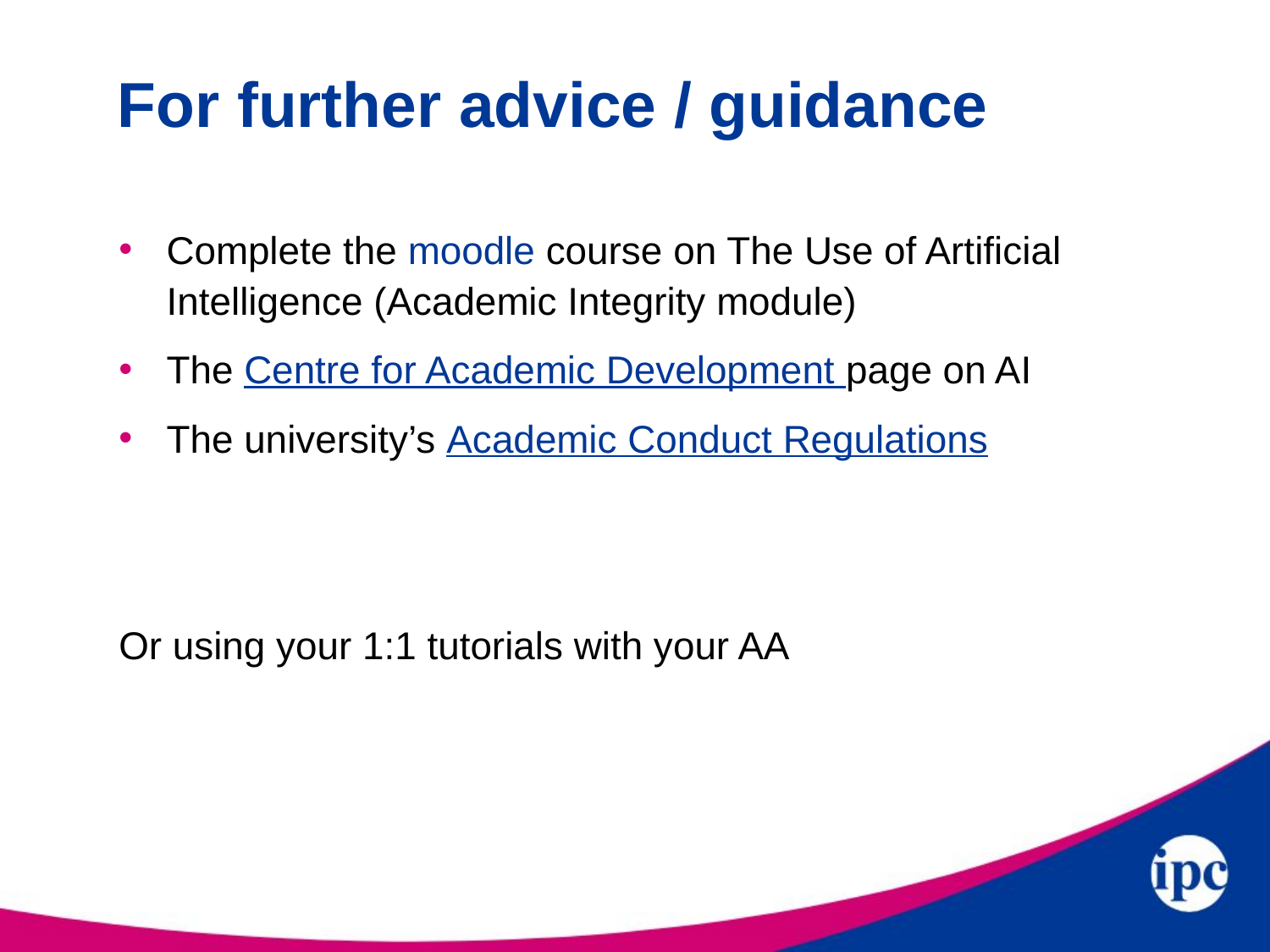

# For further advice / guidance
Complete the moodle course on The Use of Artificial Intelligence (Academic Integrity module)
The Centre for Academic Development page on AI
The university’s Academic Conduct Regulations

Or using your 1:1 tutorials with your AA